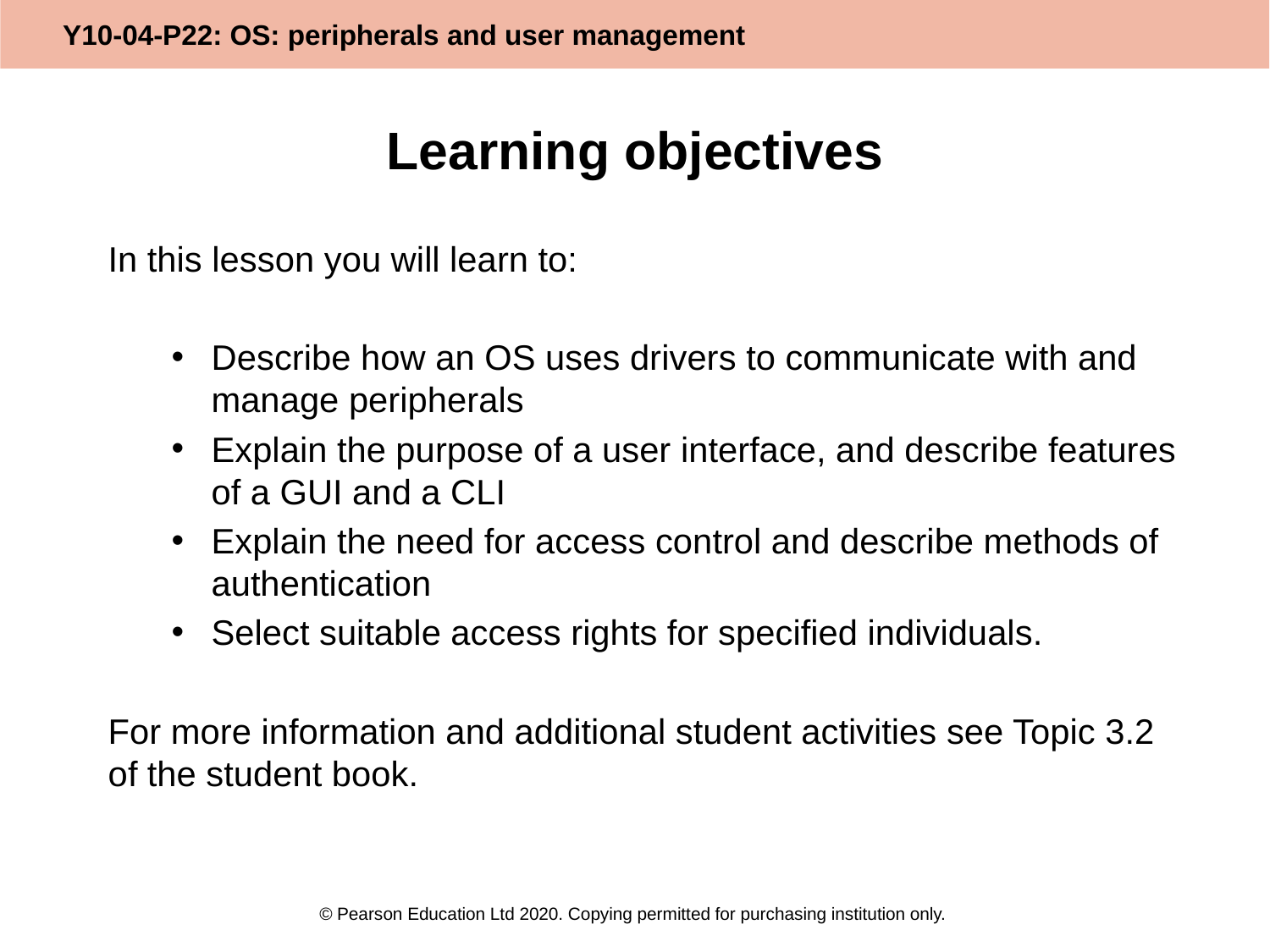

# Learning objectives
In this lesson you will learn to:

Describe how an OS uses drivers to communicate with and manage peripherals
Explain the purpose of a user interface, and describe features of a GUI and a CLI
Explain the need for access control and describe methods of authentication
Select suitable access rights for specified individuals.

For more information and additional student activities see Topic 3.2 of the student book.
© Pearson Education Ltd 2020. Copying permitted for purchasing institution only.